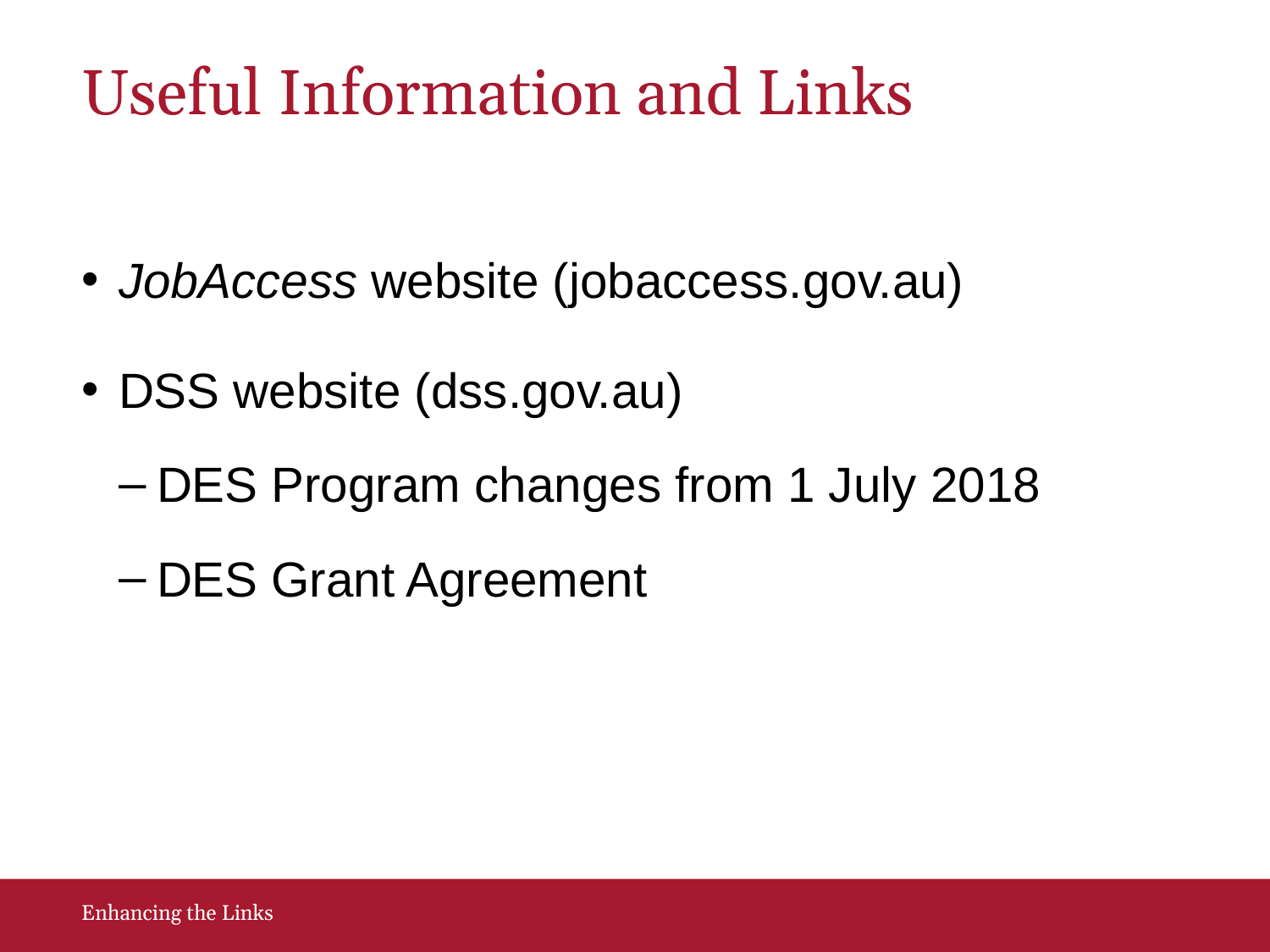

# Useful Information and Links

JobAccess website (jobaccess.gov.au)
DSS website (dss.gov.au)
DES Program changes from 1 July 2018
DES Grant Agreement
Enhancing the Links